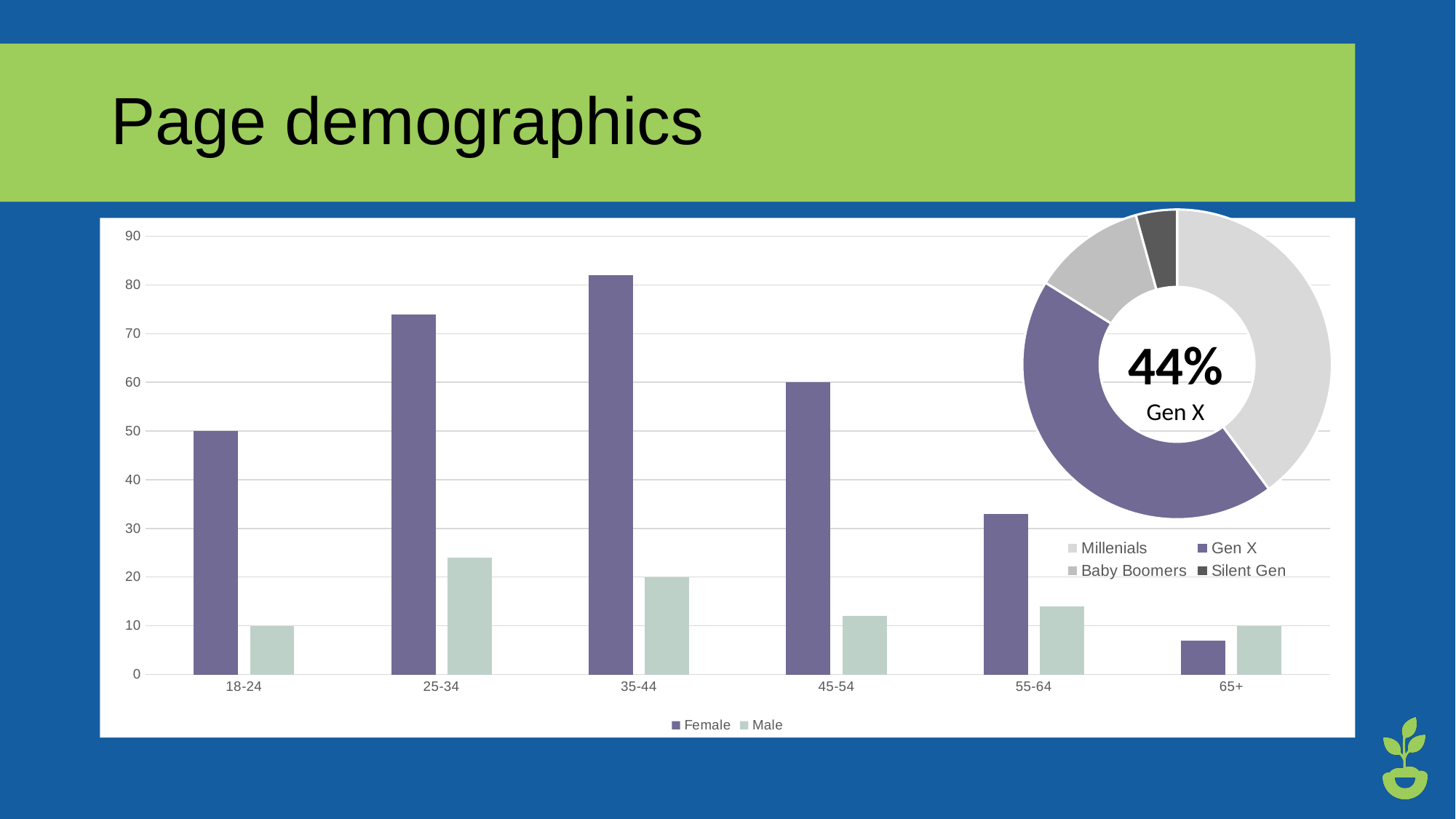

# Page demographics

### Chart

| Category | Column1 |
|---|---|
| Millenials | 158.0 |
| Gen X | 174.0 |
| Baby Boomers | 47.0 |
| Silent Gen | 17.0 |
44%
Gen X

### Chart

| Category | Female | Male |
|---|---|---|
| 18-24 | 50.0 | 10.0 |
| 25-34 | 74.0 | 24.0 |
| 35-44 | 82.0 | 20.0 |
| 45-54 | 60.0 | 12.0 |
| 55-64 | 33.0 | 14.0 |
| 65+ | 7.0 | 10.0 |